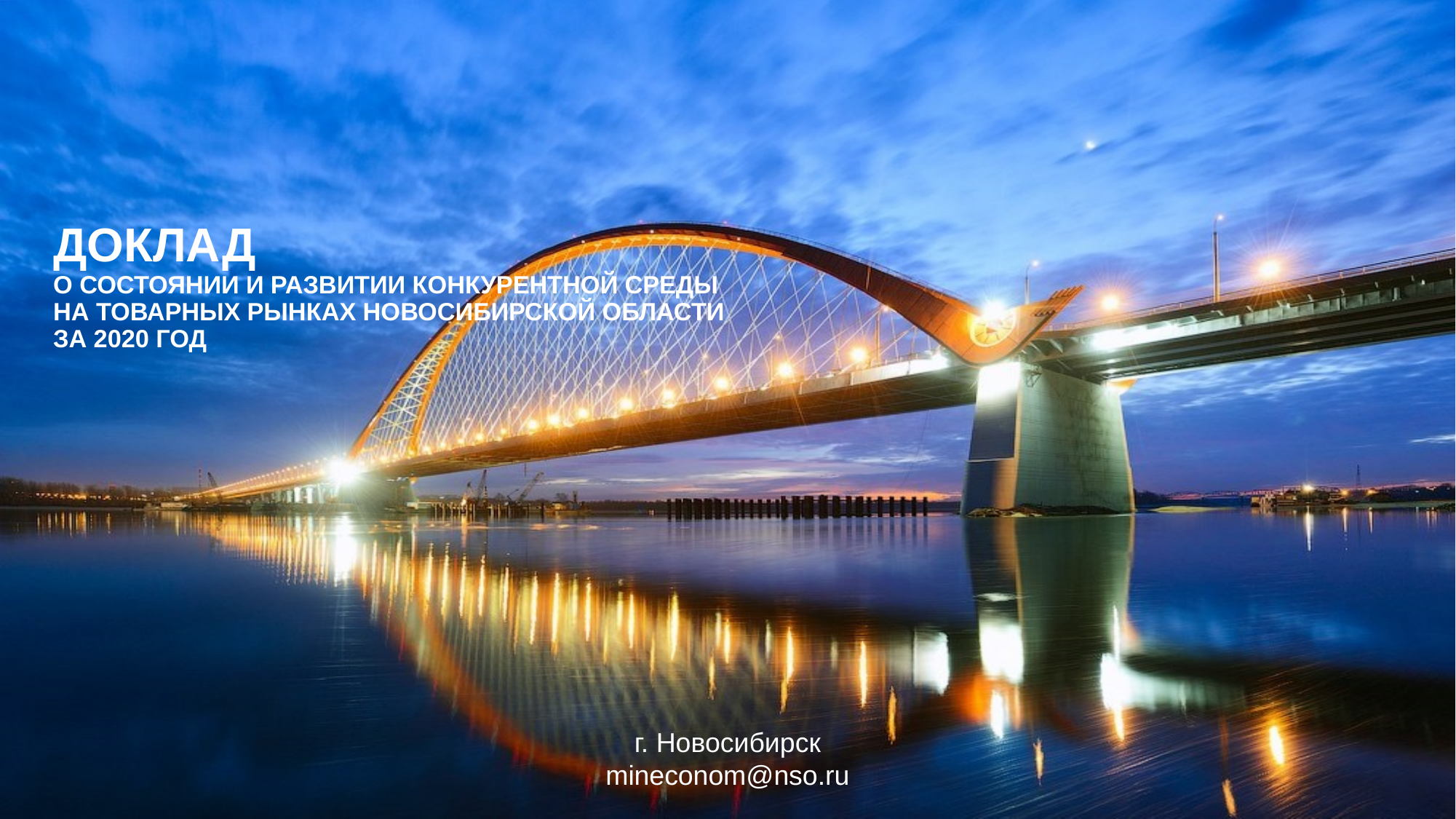

# ДОКЛАД О СОСТОЯНИИ И РАЗВИТИИ КОНКУРЕНТНОЙ СРЕДЫ НА ТОВАРНЫХ РЫНКАХ НОВОСИБИРСКОЙ ОБЛАСТИ ЗА 2020 ГОД
г. Новосибирск
mineconom@nso.ru